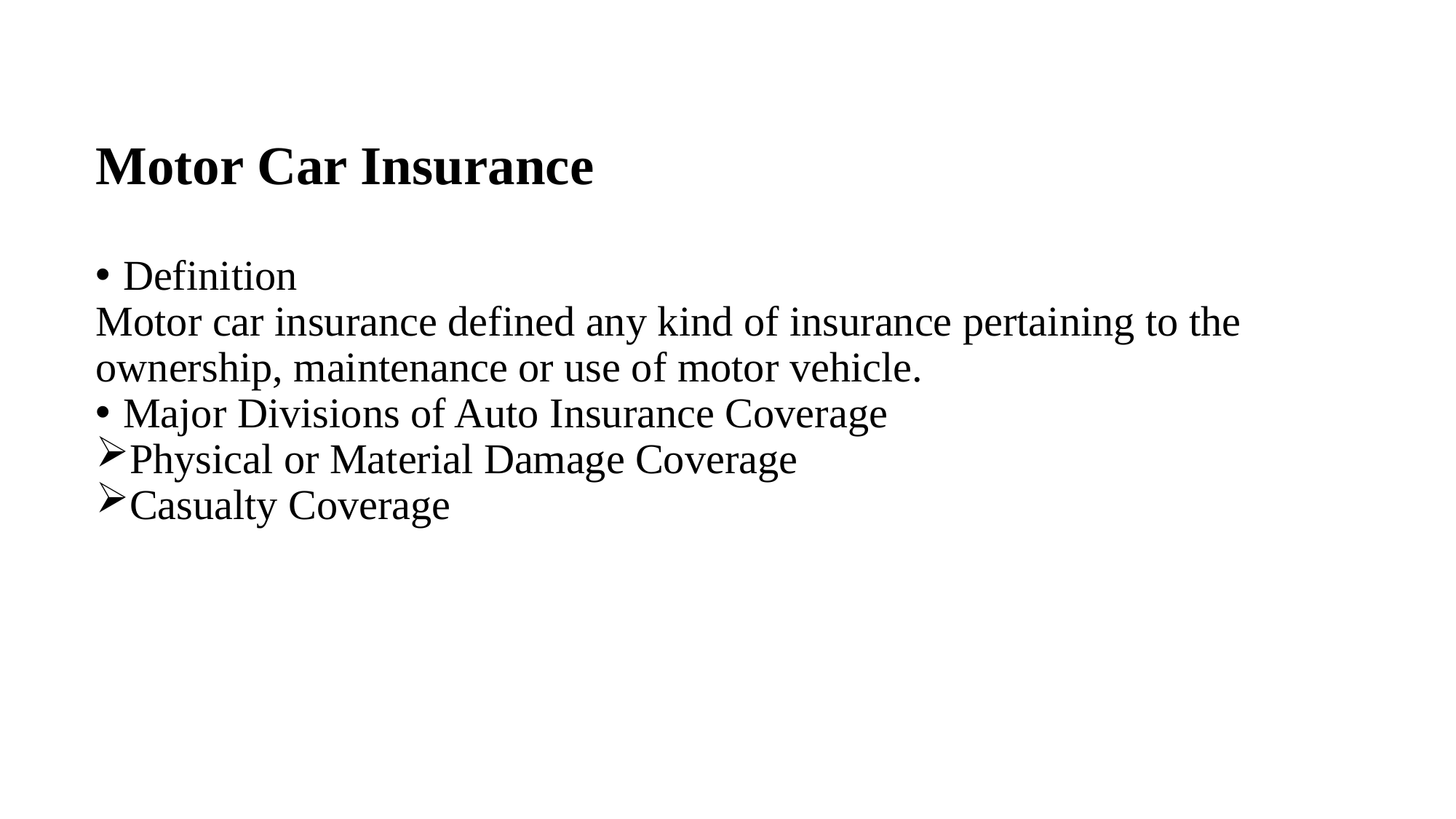

# Motor Car Insurance
Definition
Motor car insurance defined any kind of insurance pertaining to the ownership, maintenance or use of motor vehicle.
Major Divisions of Auto Insurance Coverage
Physical or Material Damage Coverage
Casualty Coverage